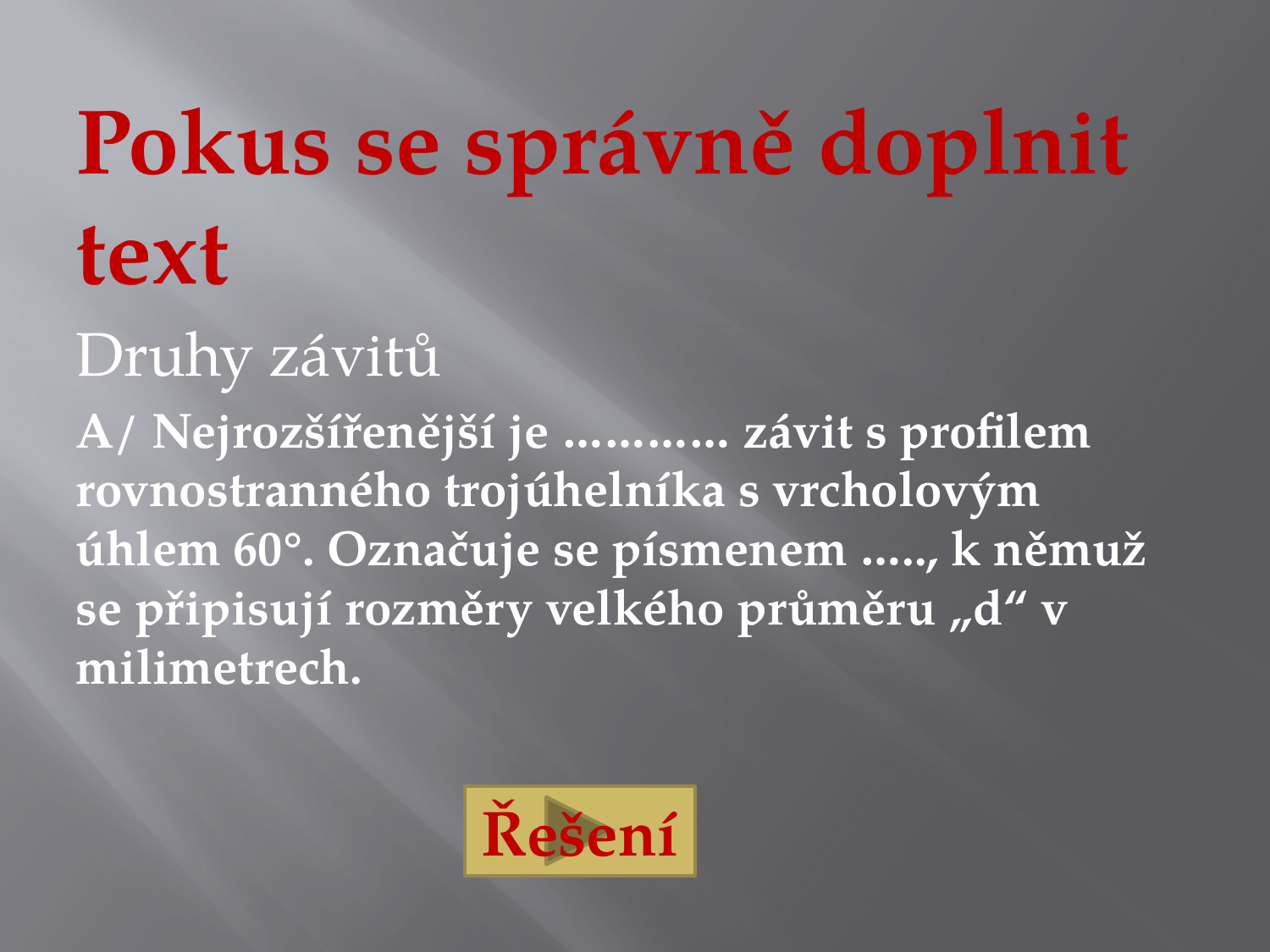

Pokus se správně doplnit text
Druhy závitů
A/ Nejrozšířenější je ………… závit s profilem rovnostranného trojúhelníka s vrcholovým úhlem 60°. Označuje se písmenem ….., k němuž se připisují rozměry velkého průměru „d“ v milimetrech.

Řešení